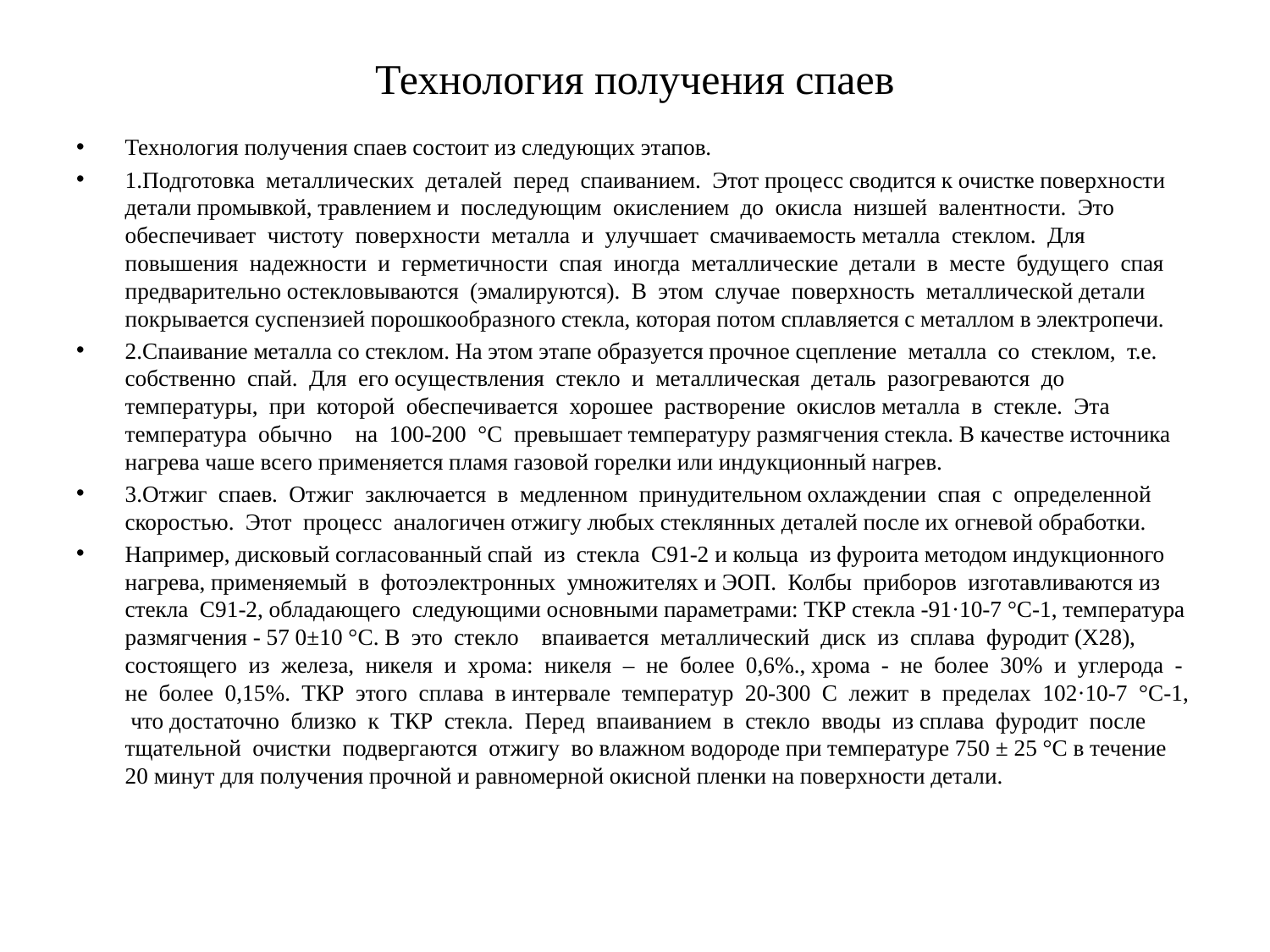

# Технология получения спаев
Технология получения спаев состоит из следующих этапов.
1.Подготовка  металлических  деталей  перед  спаиванием.  Этот процесс сводится к очистке поверхности детали промывкой, травлением и  последующим  окислением  до  окисла  низшей  валентности.  Это обеспечивает  чистоту  поверхности  металла  и  улучшает  смачиваемость металла  стеклом.  Для  повышения  надежности  и  герметичности  спая  иногда  металлические  детали  в  месте  будущего  спая  предварительно остекловываются  (эмалируются).  В  этом  случае  поверхность  металлической детали покрывается суспензией порошкообразного стекла, которая потом сплавляется с металлом в электропечи.
2.Спаивание металла со стеклом. На этом этапе образуется прочное сцепление  металла  со  стеклом,  т.е.  собственно  спай.  Для  его осуществления  стекло  и  металлическая  деталь  разогреваются  до  температуры,  при  которой  обеспечивается  хорошее  растворение  окислов металла  в  стекле.  Эта  температура  обычно    на  100-200  °С  превышает температуру размягчения стекла. В качестве источника нагрева чаше всего применяется пламя газовой горелки или индукционный нагрев.
3.Отжиг  спаев.  Отжиг  заключается  в  медленном  принудительном охлаждении  спая  с  определенной  скоростью.  Этот  процесс  аналогичен отжигу любых стеклянных деталей после их огневой обработки.
Например, дисковый согласованный спай  из  стекла  С91-2 и кольца  из фуроита методом индукционного нагрева, применяемый  в  фотоэлектронных  умножителях и ЭОП.  Колбы  приборов  изготавливаются из  стекла  С91-2, обладающего  следующими основными параметрами: ТКР стекла -91·10-7 °С-1, температура размягчения - 57 0±10 °С. В  это  стекло    впаивается  металлический  диск  из  сплава  фуродит (X28),  состоящего  из  железа,  никеля  и  хрома:  никеля  –  не  более  0,6%., хрома  -  не  более  30%  и  углерода  -  не  более  0,15%.  ТКР  этого  сплава  в интервале  температур  20-300  С  лежит  в  пределах  102·10-7  °С-1,  что достаточно  близко  к  ТКР  стекла.  Перед  впаиванием  в  стекло  вводы  из сплава  фуродит  после  тщательной  очистки  подвергаются  отжигу  во влажном водороде при температуре 750 ± 25 °С в течение 20 минут для получения прочной и равномерной окисной пленки на поверхности детали.